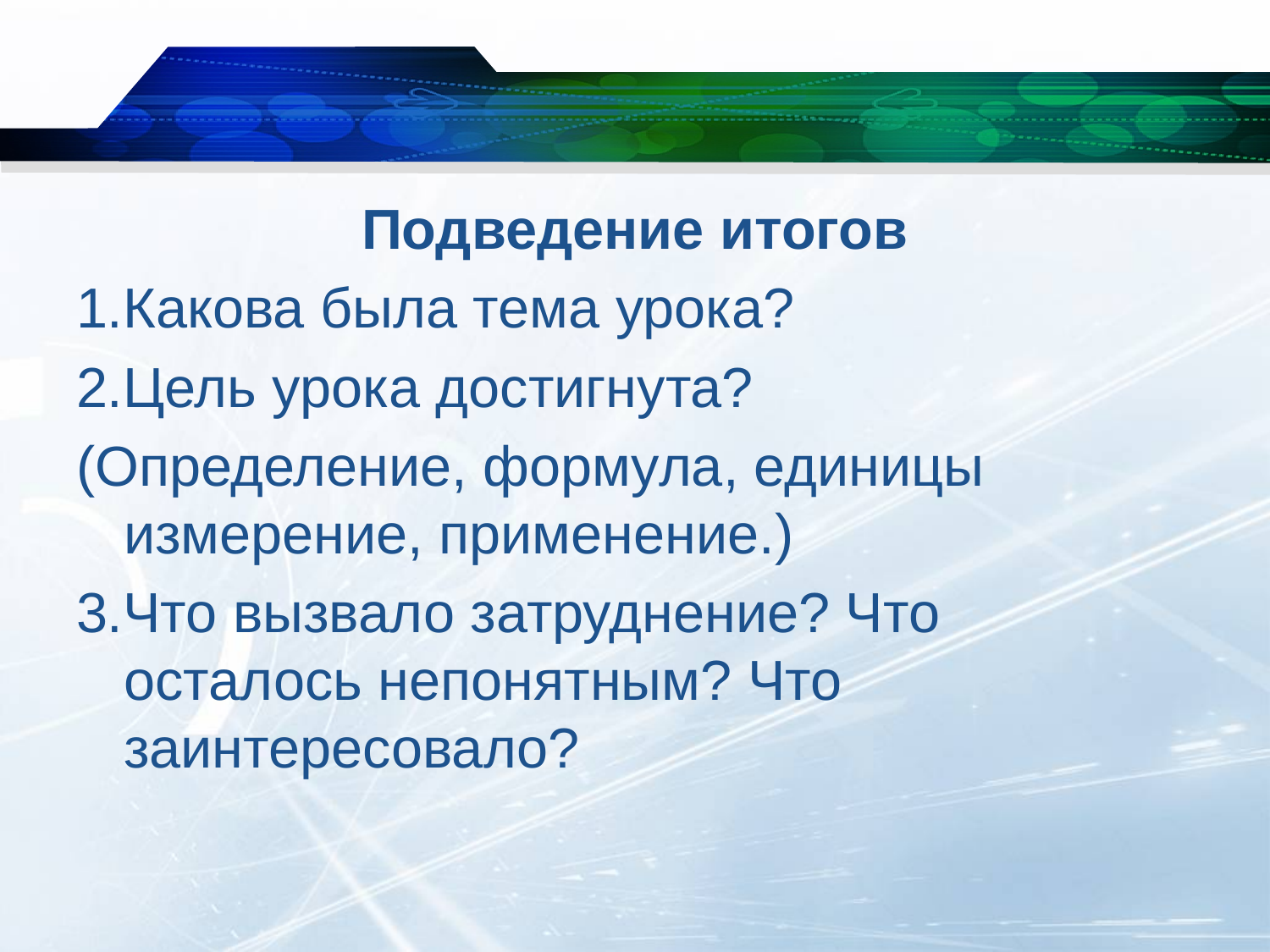

#
Подведение итогов
1.Какова была тема урока?
2.Цель урока достигнута?
(Определение, формула, единицы измерение, применение.)
3.Что вызвало затруднение? Что осталось непонятным? Что заинтересовало?